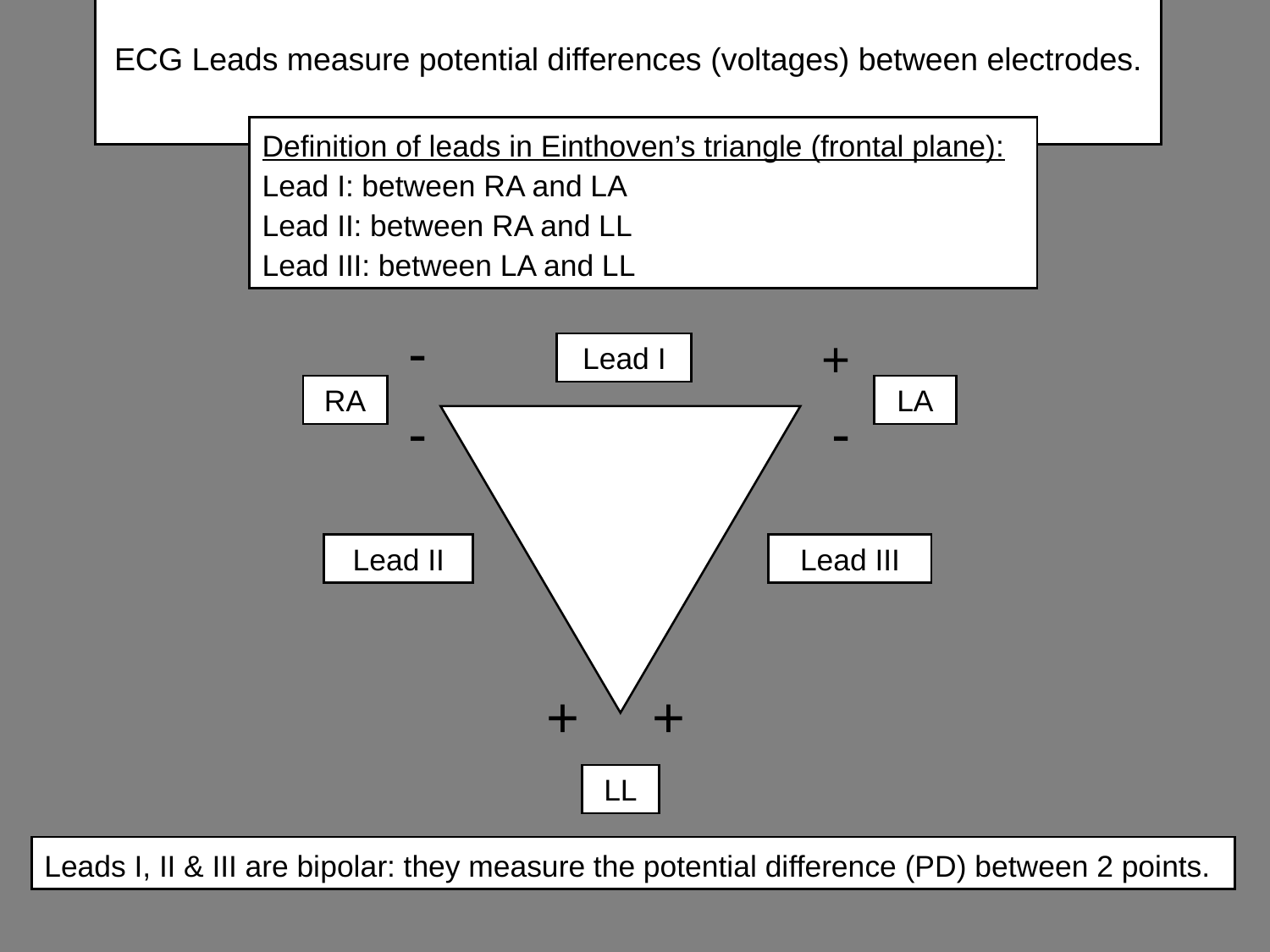

# ECG Leads measure potential differences (voltages) between electrodes.
Definition of leads in Einthoven’s triangle (frontal plane):
Lead I: between RA and LA
Lead II: between RA and LL
Lead III: between LA and LL
-
+
Lead I
RA
LA
-
-

Lead II
Lead III
+
+
LL
Leads I, II & III are bipolar: they measure the potential difference (PD) between 2 points.